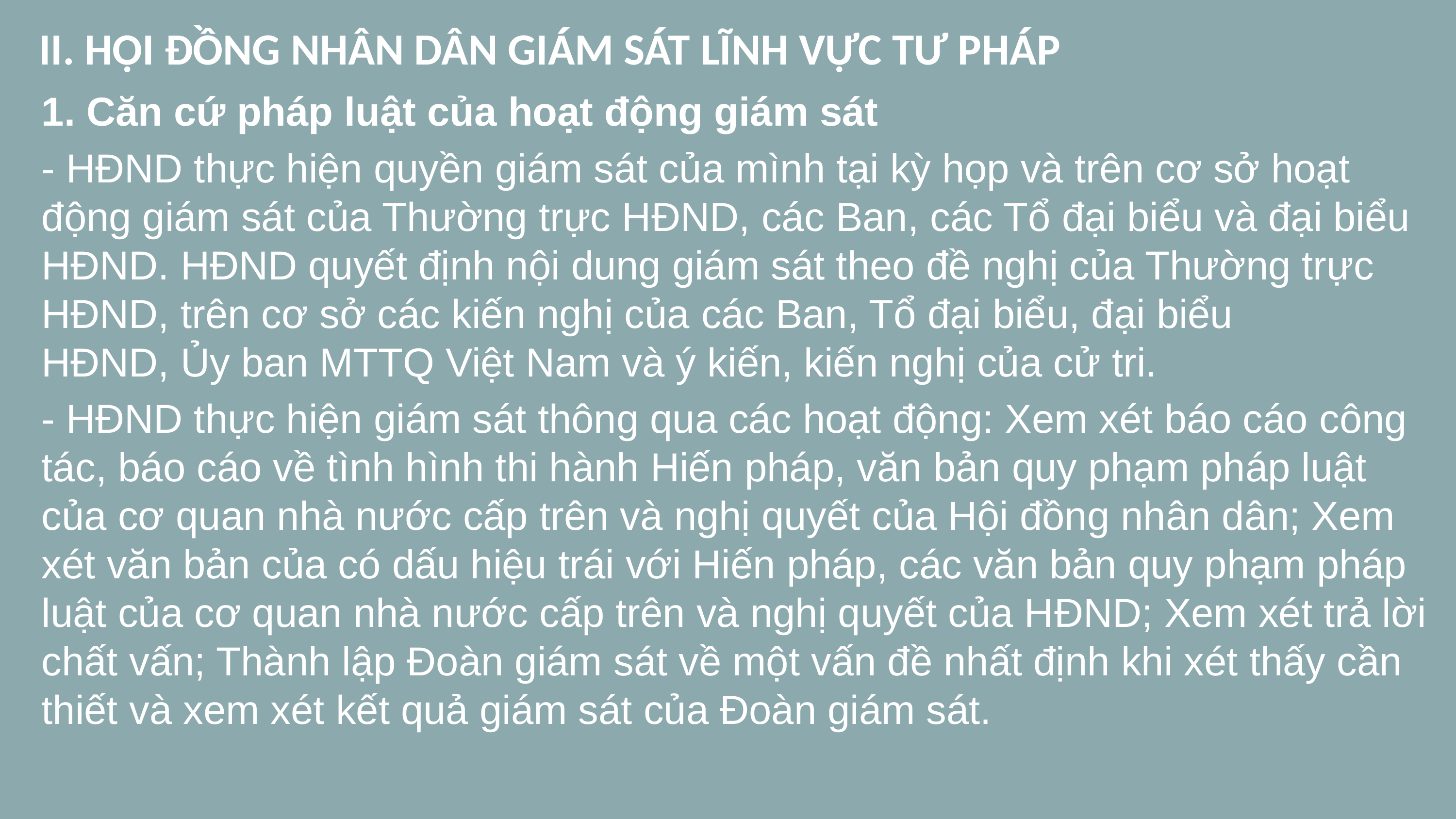

# II. HỘI ĐỒNG NHÂN DÂN GIÁM SÁT LĨNH VỰC TƯ PHÁP
1. Căn cứ pháp luật của hoạt động giám sát
- HĐND thực hiện quyền giám sát của mình tại kỳ họp và trên cơ sở hoạt động giám sát của Thường trực HĐND, các Ban, các Tổ đại biểu và đại biểu HĐND. HĐND quyết định nội dung giám sát theo đề nghị của Thường trực HĐND, trên cơ sở các kiến nghị của các Ban, Tổ đại biểu, đại biểu HĐND, Ủy ban MTTQ Việt Nam và ý kiến, kiến nghị của cử tri.
- HĐND thực hiện giám sát thông qua các hoạt động: Xem xét báo cáo công tác, báo cáo về tình hình thi hành Hiến pháp, văn bản quy phạm pháp luật của cơ quan nhà nước cấp trên và nghị quyết của Hội đồng nhân dân; Xem xét văn bản của có dấu hiệu trái với Hiến pháp, các văn bản quy phạm pháp luật của cơ quan nhà nước cấp trên và nghị quyết của HĐND; Xem xét trả lời chất vấn; Thành lập Đoàn giám sát về một vấn đề nhất định khi xét thấy cần thiết và xem xét kết quả giám sát của Đoàn giám sát.